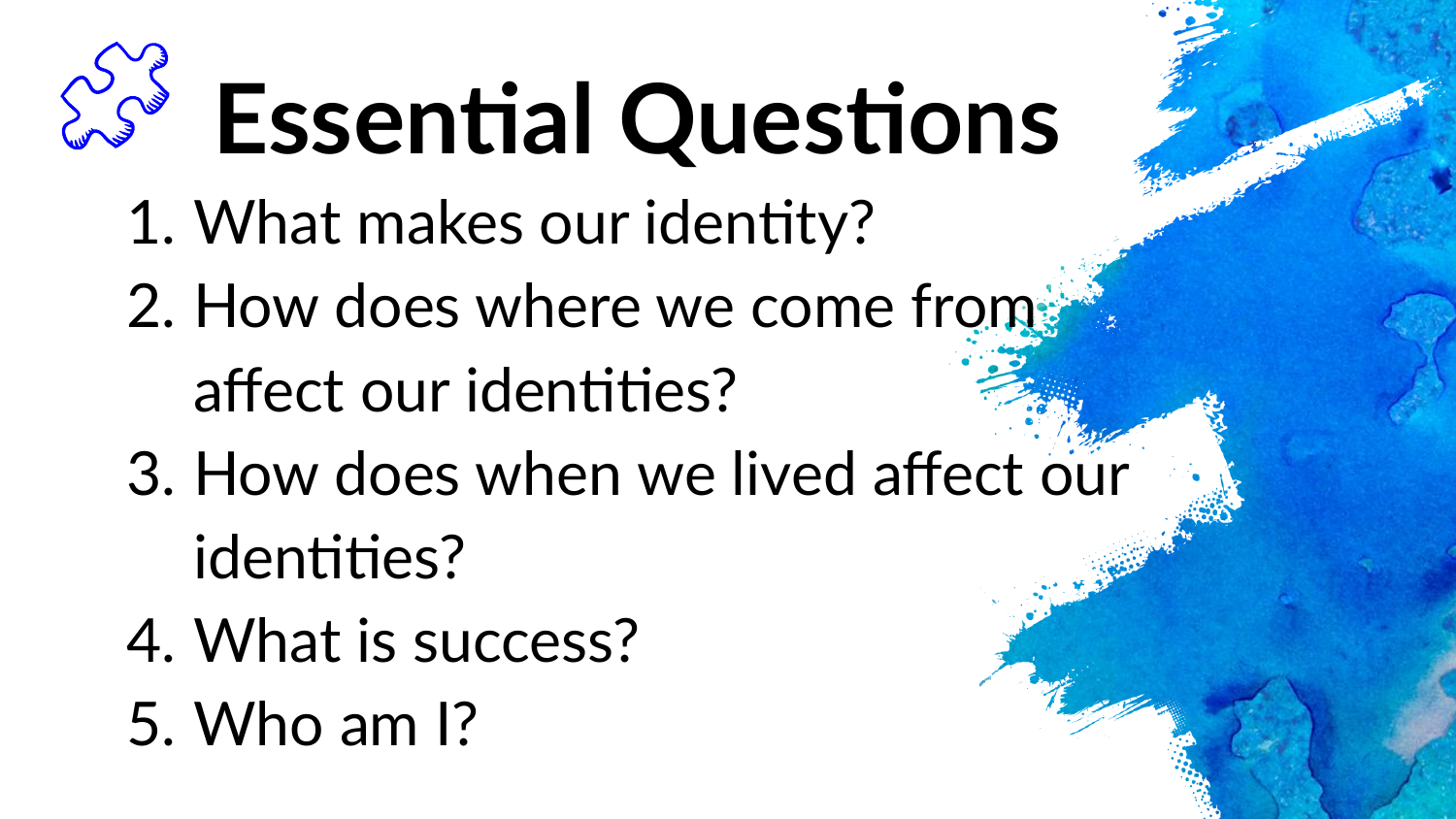

Essential Questions
What makes our identity?
How does where we come from affect our identities?
How does when we lived affect our identities?
What is success?
Who am I?